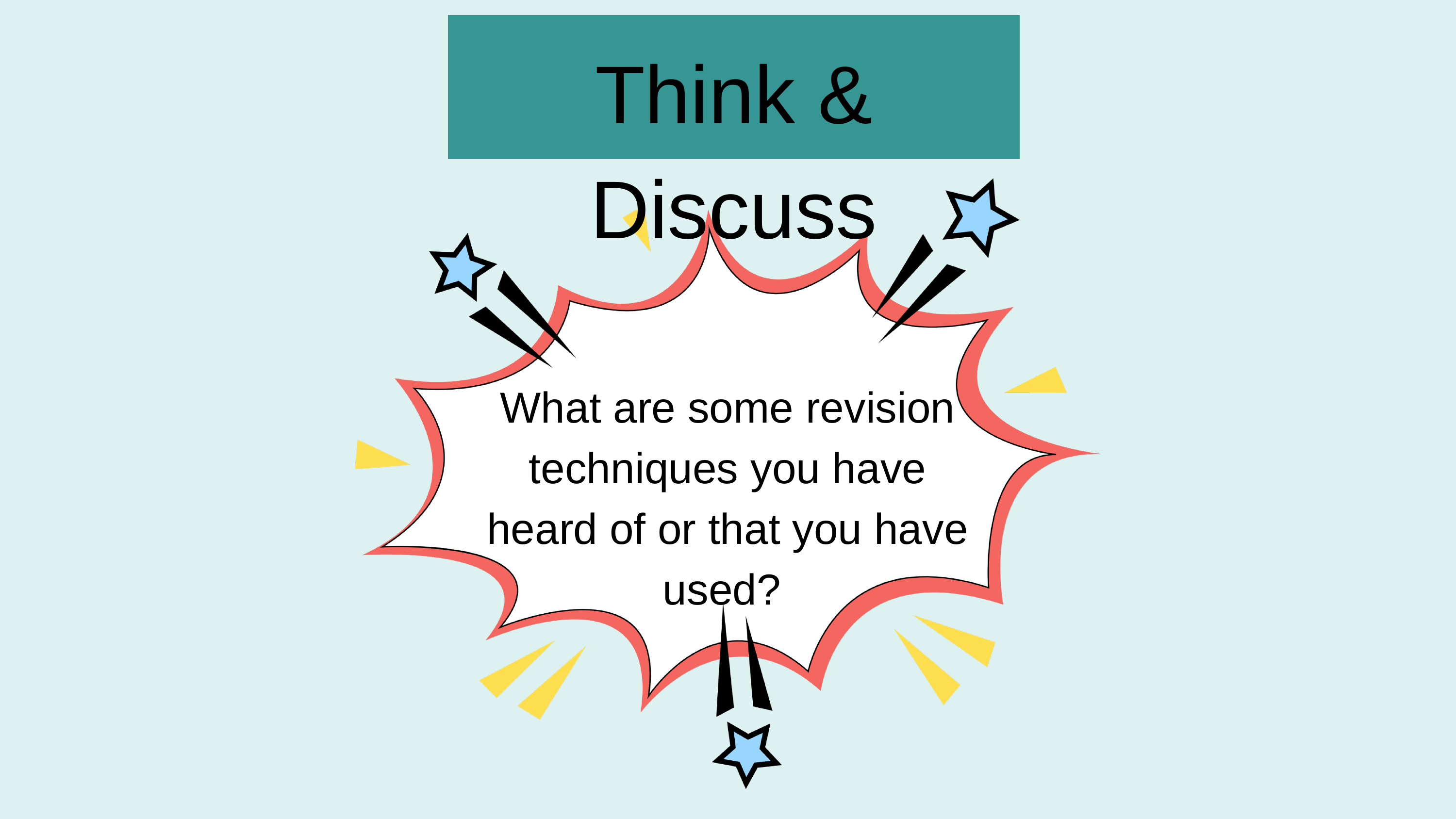

Think & Discuss

What are some revision techniques you have heard of or that you have used?